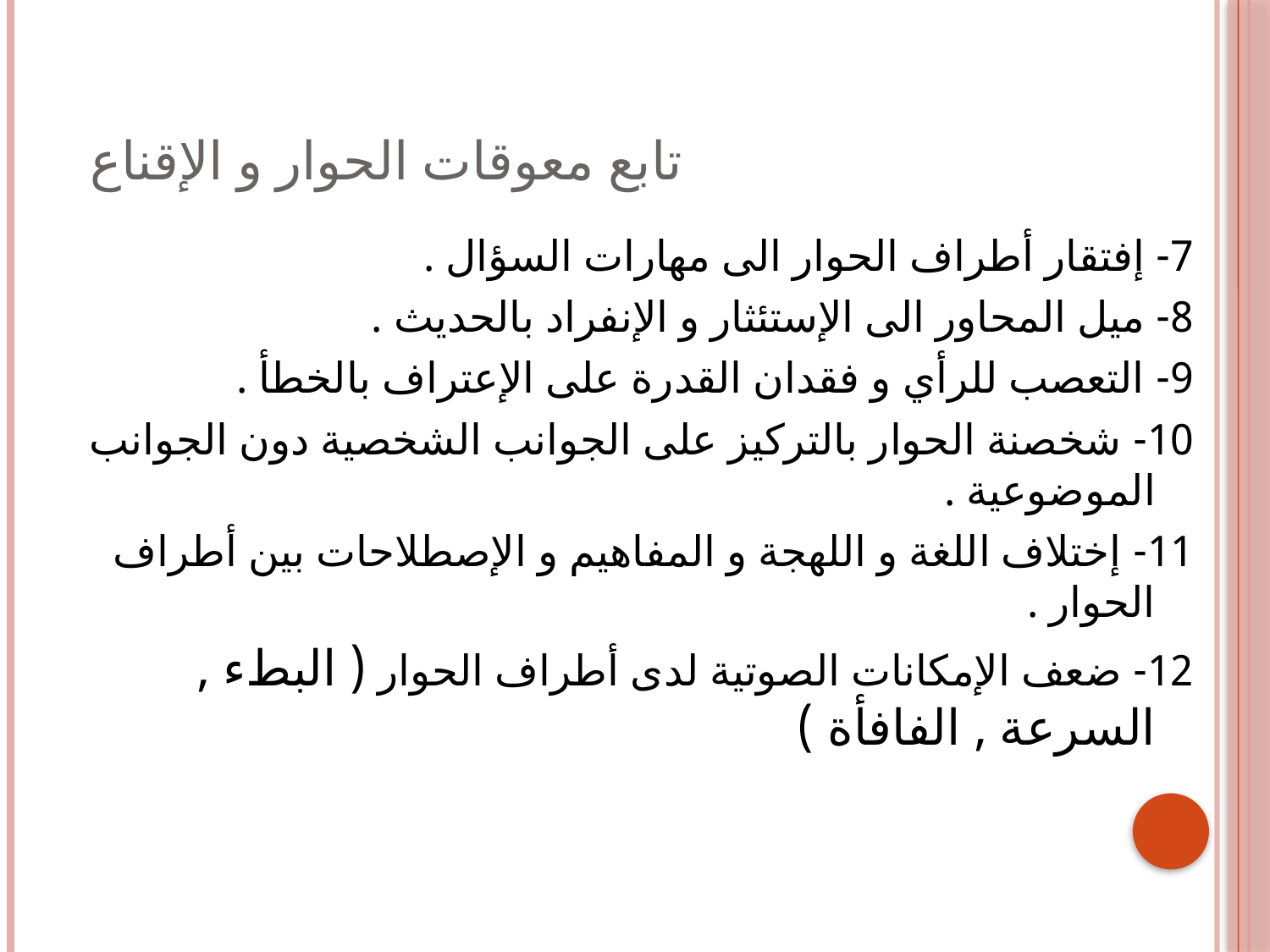

# تابع معوقات الحوار و الإقناع
7- إفتقار أطراف الحوار الى مهارات السؤال .
8- ميل المحاور الى الإستئثار و الإنفراد بالحديث .
9- التعصب للرأي و فقدان القدرة على الإعتراف بالخطأ .
10- شخصنة الحوار بالتركيز على الجوانب الشخصية دون الجوانب الموضوعية .
11- إختلاف اللغة و اللهجة و المفاهيم و الإصطلاحات بين أطراف الحوار .
12- ضعف الإمكانات الصوتية لدى أطراف الحوار ( البطء , السرعة , الفافأة )